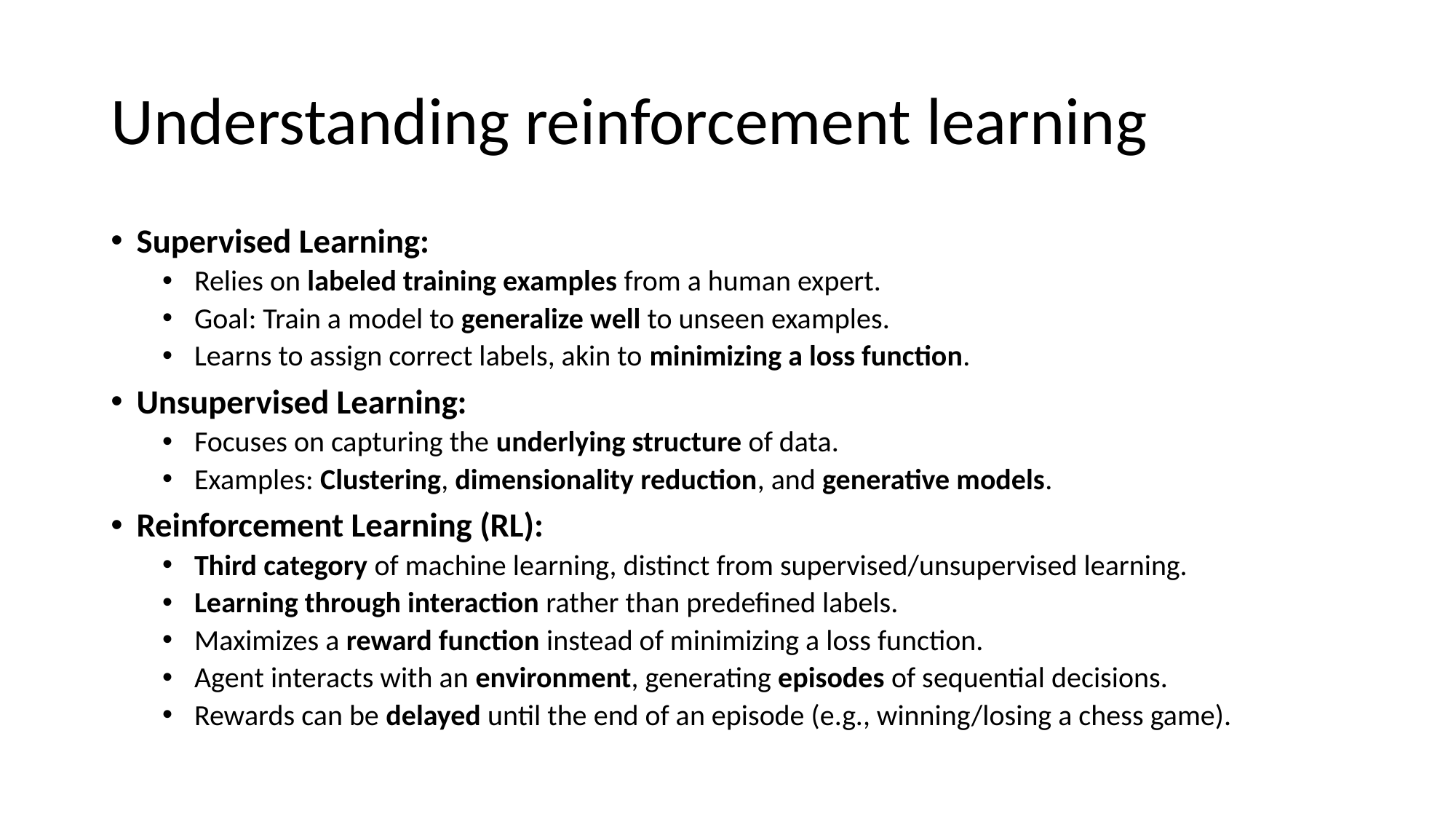

# Understanding reinforcement learning
Supervised Learning:
Relies on labeled training examples from a human expert.
Goal: Train a model to generalize well to unseen examples.
Learns to assign correct labels, akin to minimizing a loss function.
Unsupervised Learning:
Focuses on capturing the underlying structure of data.
Examples: Clustering, dimensionality reduction, and generative models.
Reinforcement Learning (RL):
Third category of machine learning, distinct from supervised/unsupervised learning.
Learning through interaction rather than predefined labels.
Maximizes a reward function instead of minimizing a loss function.
Agent interacts with an environment, generating episodes of sequential decisions.
Rewards can be delayed until the end of an episode (e.g., winning/losing a chess game).